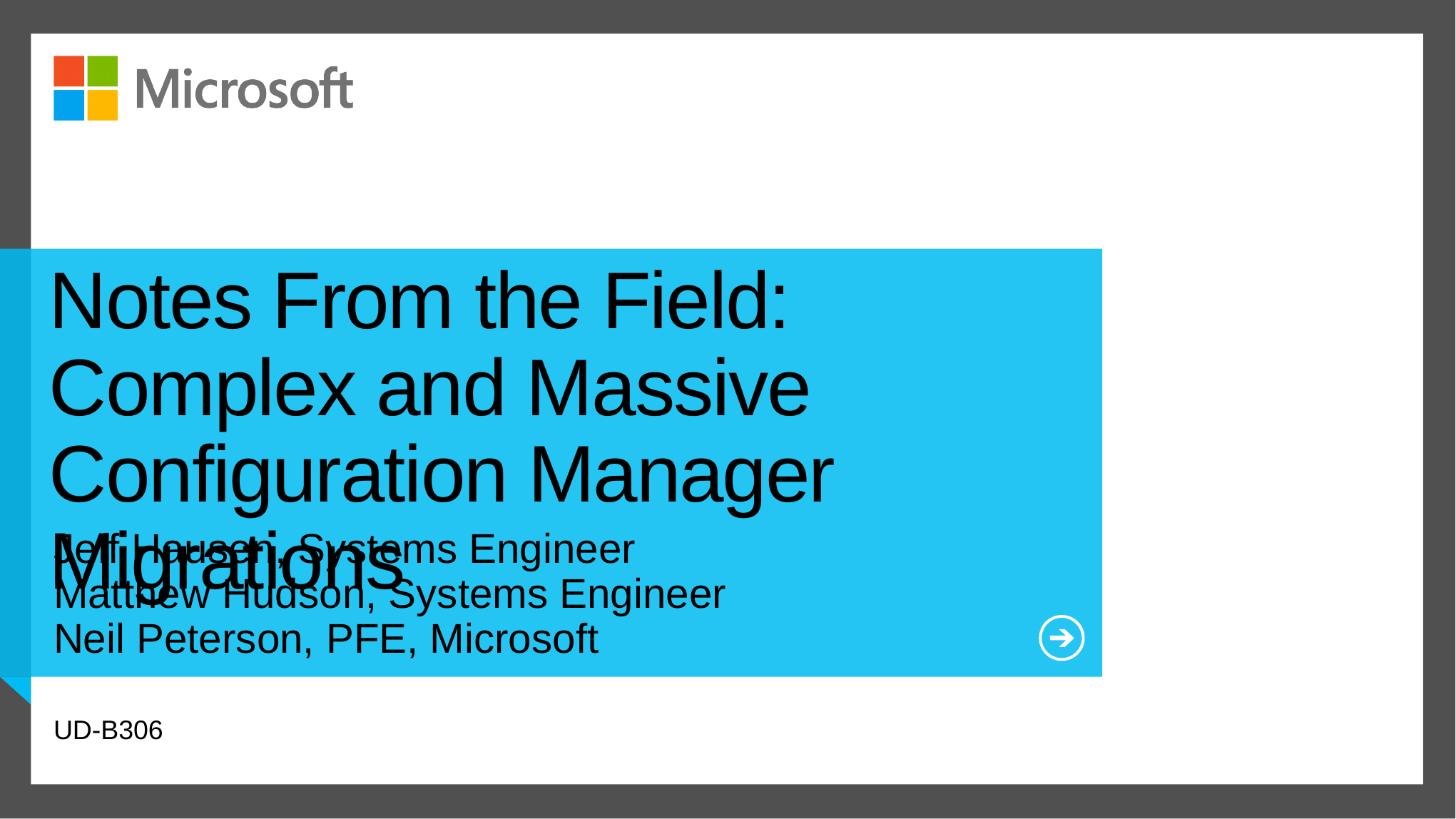

# Notes From the Field: Complex and Massive Configuration Manager Migrations
Jeff Hausen, Systems Engineer
Matthew Hudson, Systems Engineer
Neil Peterson, PFE, Microsoft
UD-B306